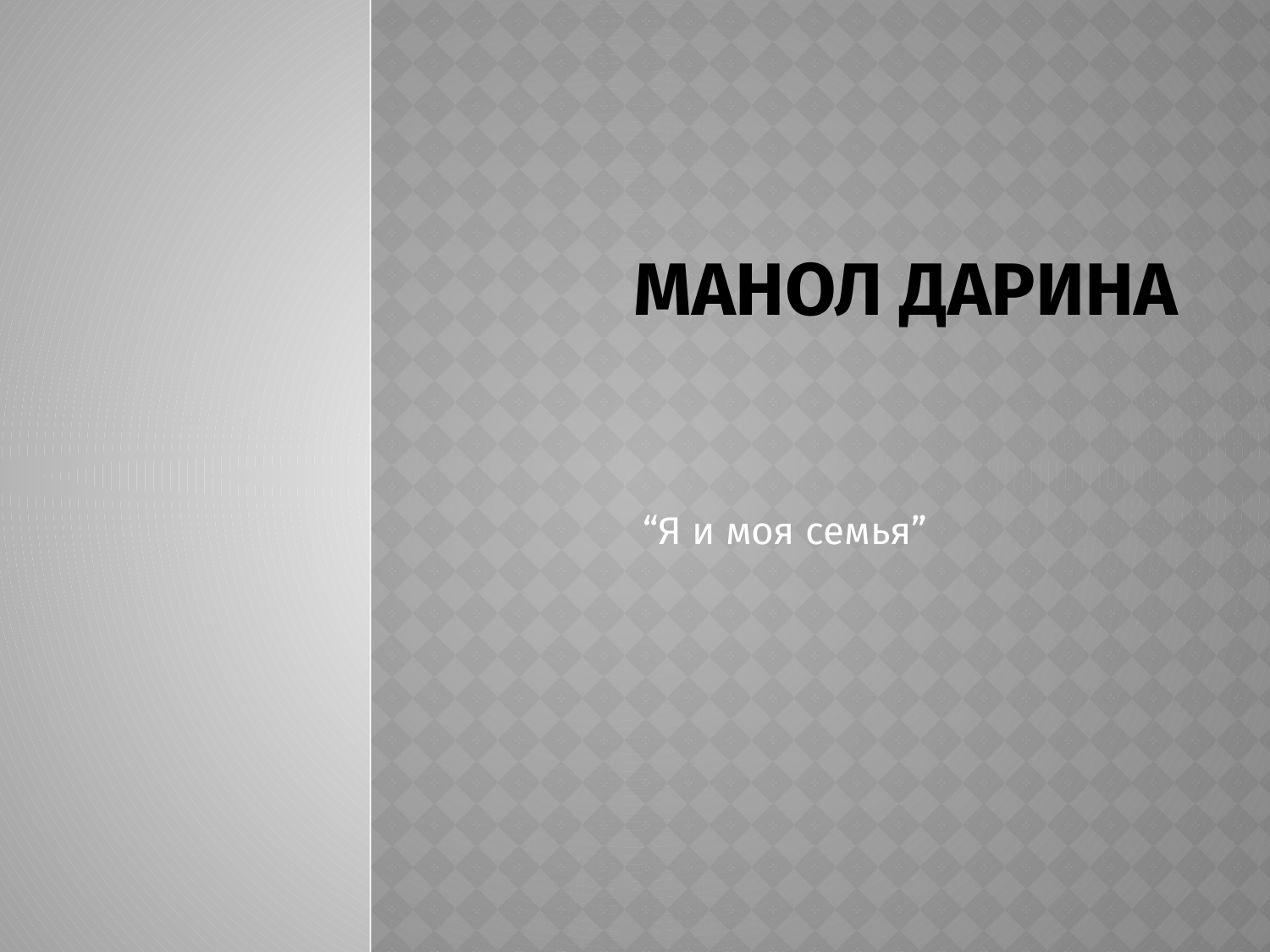

# Манол дарина
        “Я и моя семья”